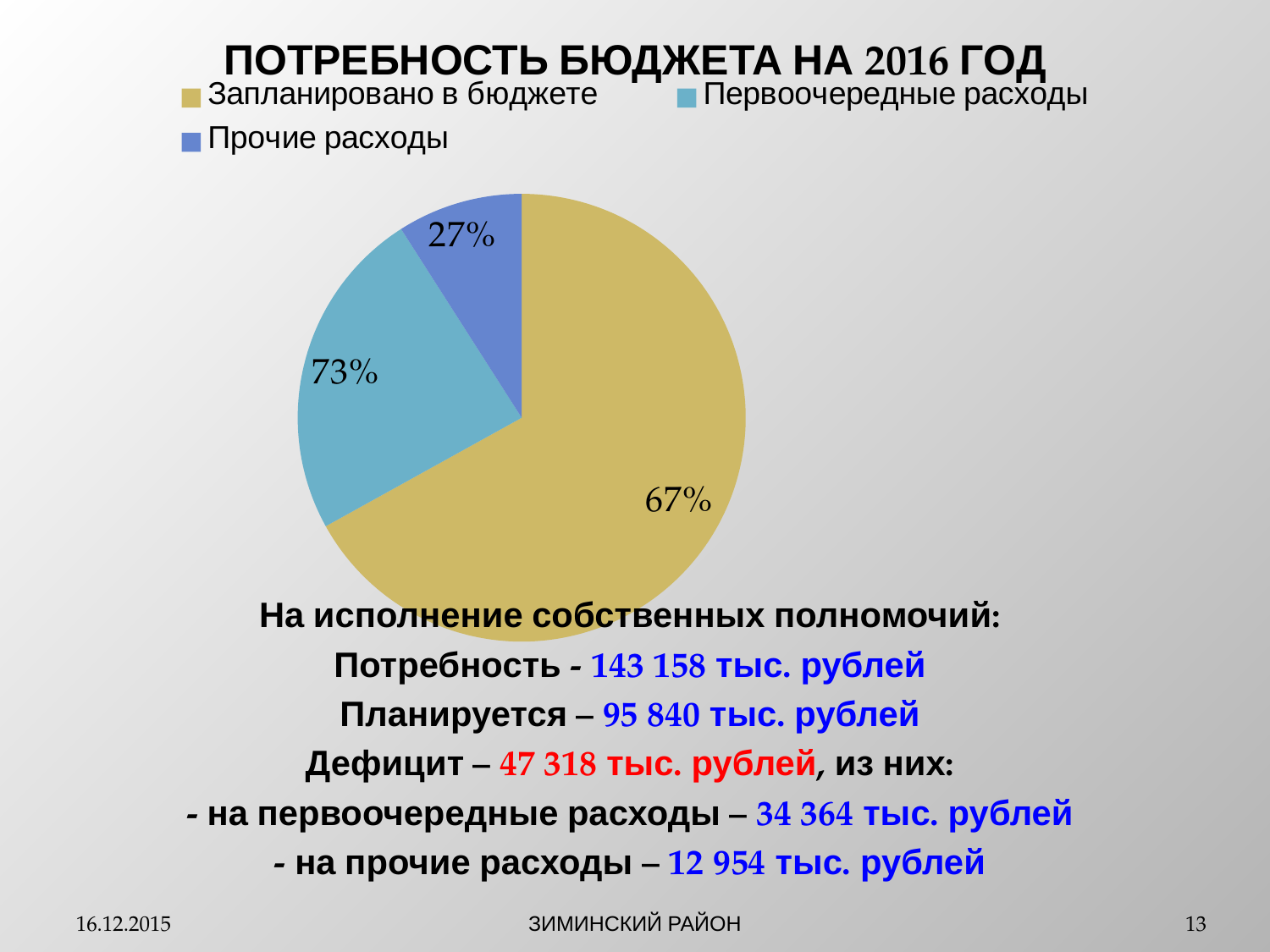

ПОТРЕБНОСТЬ БЮДЖЕТА НА 2016 ГОД

[unsupported chart]

На исполнение собственных полномочий:
Потребность - 143 158 тыс. рублей
Планируется – 95 840 тыс. рублей
Дефицит – 47 318 тыс. рублей, из них:
- на первоочередные расходы – 34 364 тыс. рублей
- на прочие расходы – 12 954 тыс. рублей

16.12.2015
ЗИМИНСКИЙ РАЙОН
13